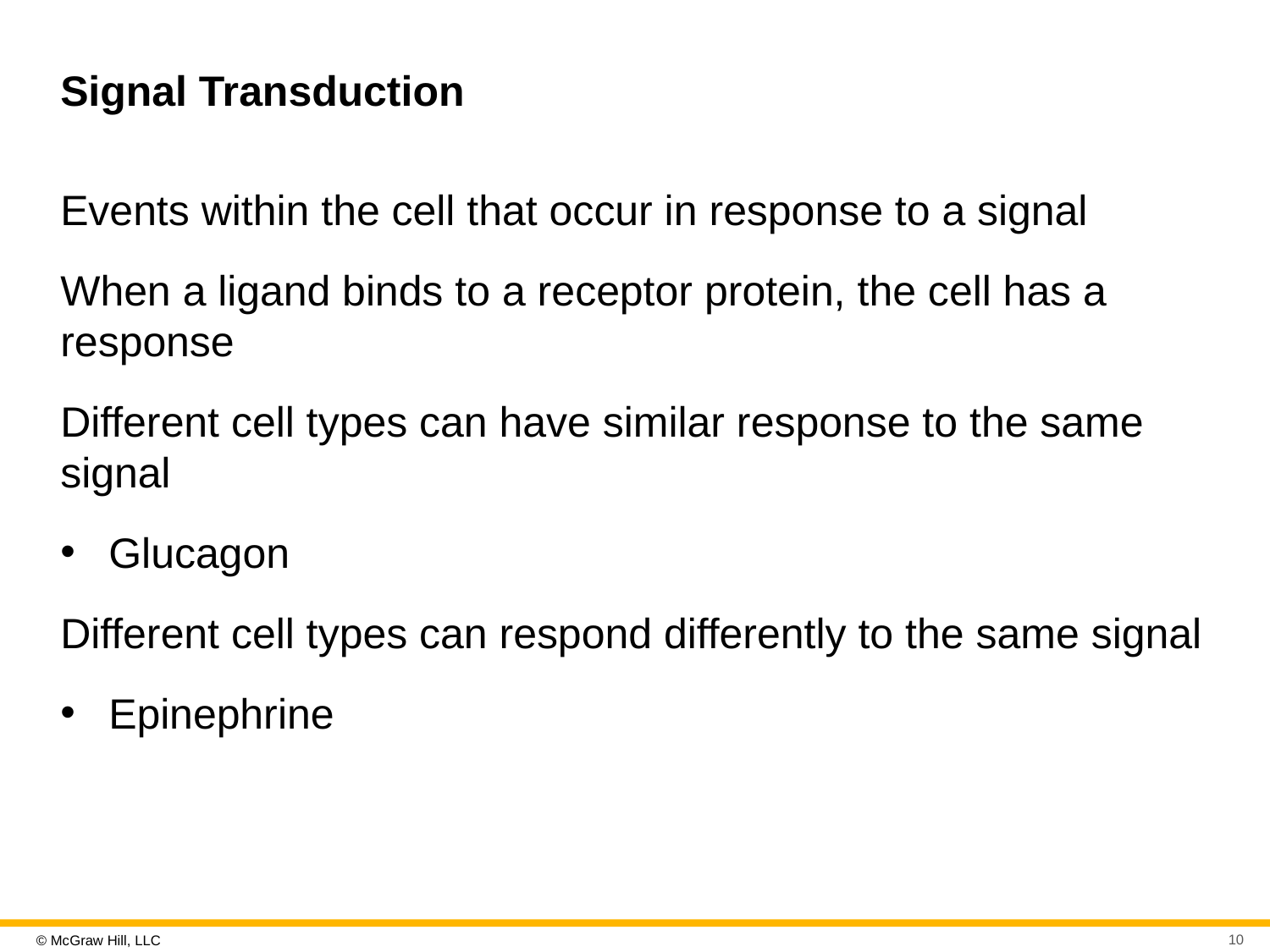

# Signal Transduction
Events within the cell that occur in response to a signal
When a ligand binds to a receptor protein, the cell has a response
Different cell types can have similar response to the same signal
Glucagon
Different cell types can respond differently to the same signal
Epinephrine
10